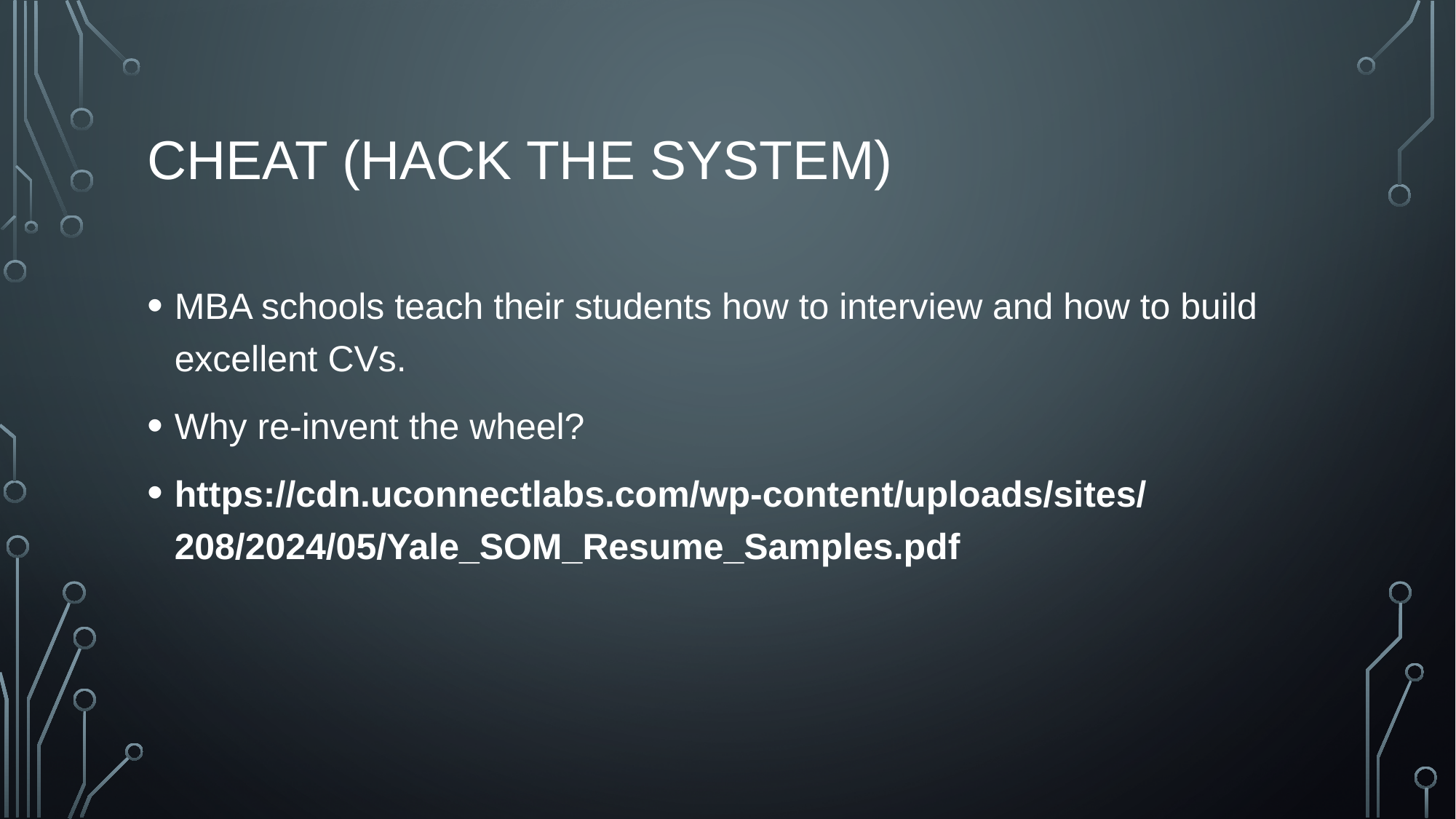

# Cheat (hack the system)
MBA schools teach their students how to interview and how to build excellent CVs.
Why re-invent the wheel?
https://cdn.uconnectlabs.com/wp-content/uploads/sites/208/2024/05/Yale_SOM_Resume_Samples.pdf